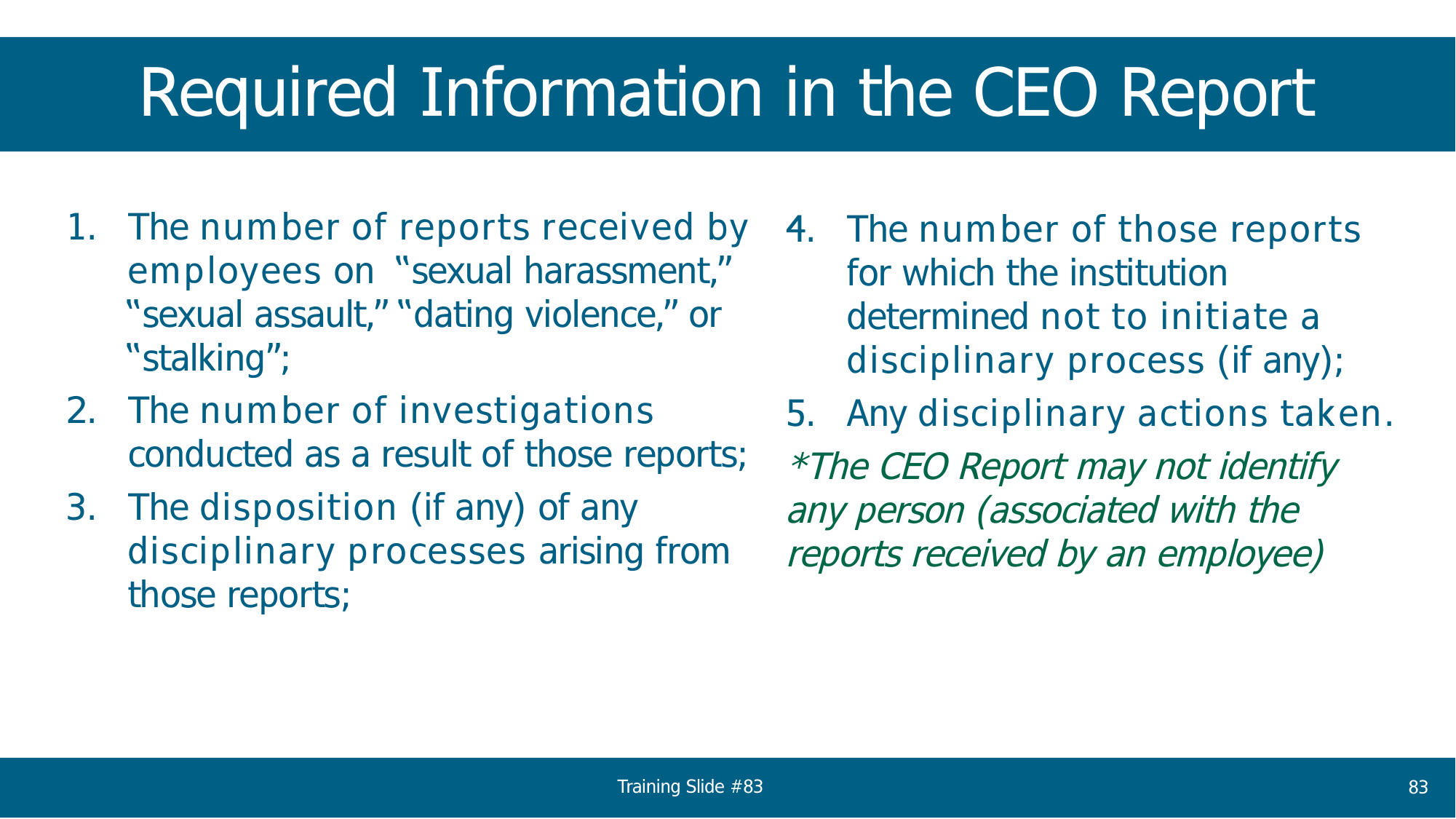

# Required Information in the CEO Report
The number of reports received by employees on  “sexual harassment,” “sexual assault,” “dating violence,” or “stalking”;
The number of investigations conducted as a result of those reports;
The disposition (if any) of any disciplinary processes arising from those reports;
The number of those reports for which the institution determined not to initiate a disciplinary process (if any);
Any disciplinary actions taken.
*The CEO Report may not identify any person (associated with the reports received by an employee)
Training Slide #83
83